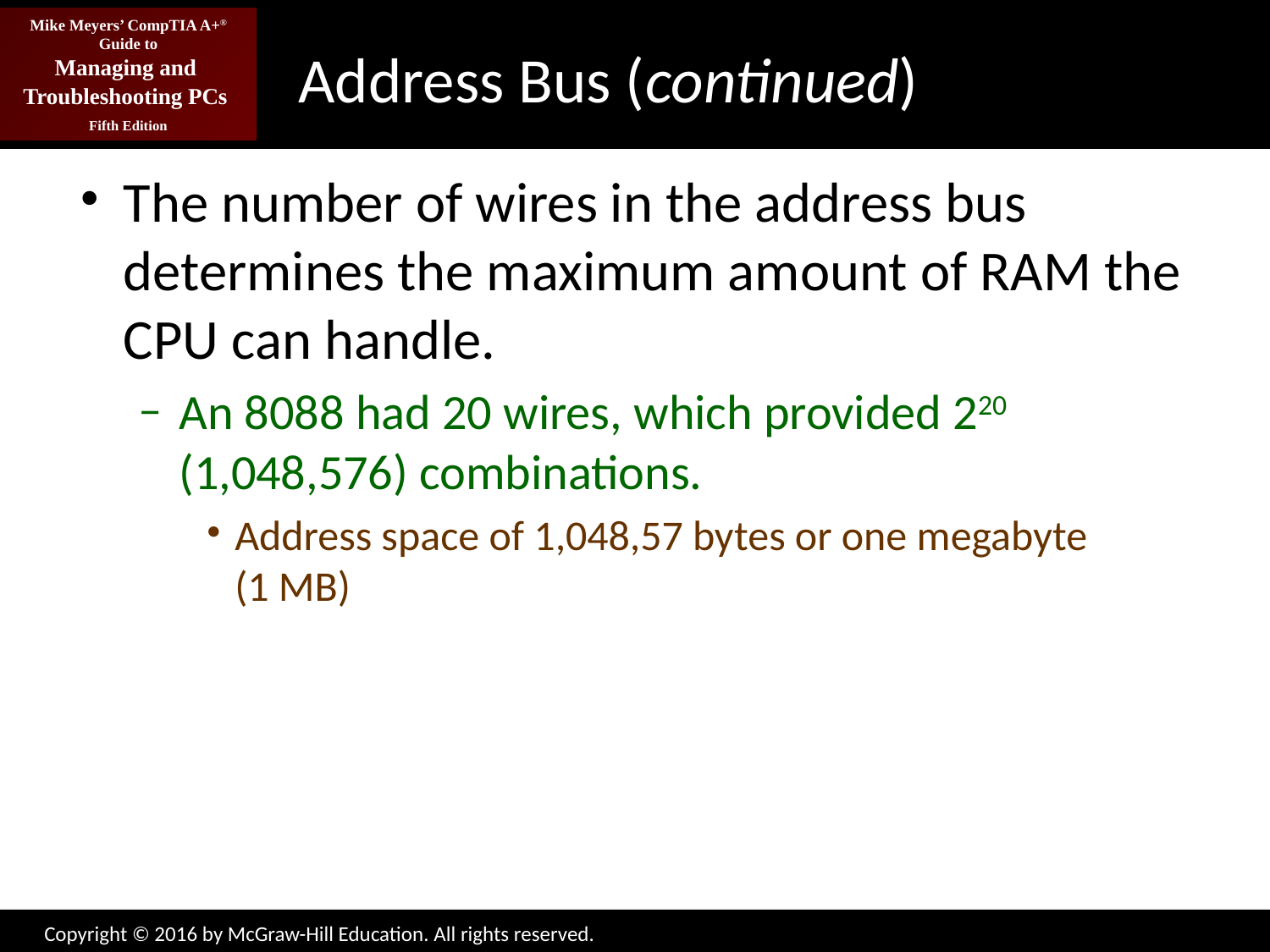

# Address Bus (continued)
The number of wires in the address bus determines the maximum amount of RAM the CPU can handle.
An 8088 had 20 wires, which provided 220 (1,048,576) combinations.
Address space of 1,048,57 bytes or one megabyte
(1 MB)